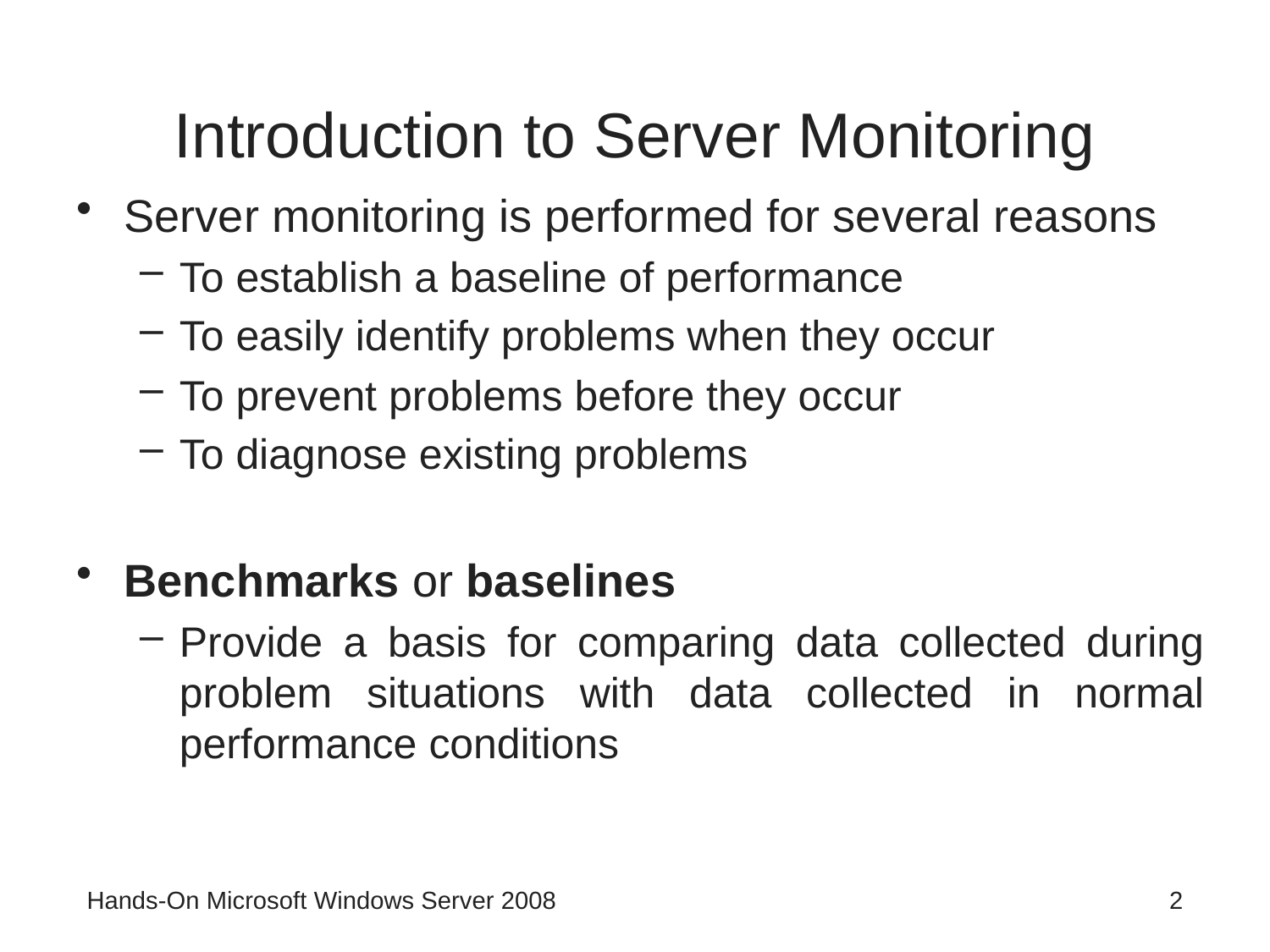

# Introduction to Server Monitoring
Server monitoring is performed for several reasons
To establish a baseline of performance
To easily identify problems when they occur
To prevent problems before they occur
To diagnose existing problems

Benchmarks or baselines
Provide a basis for comparing data collected during problem situations with data collected in normal performance conditions

Hands-On Microsoft Windows Server 2008
2